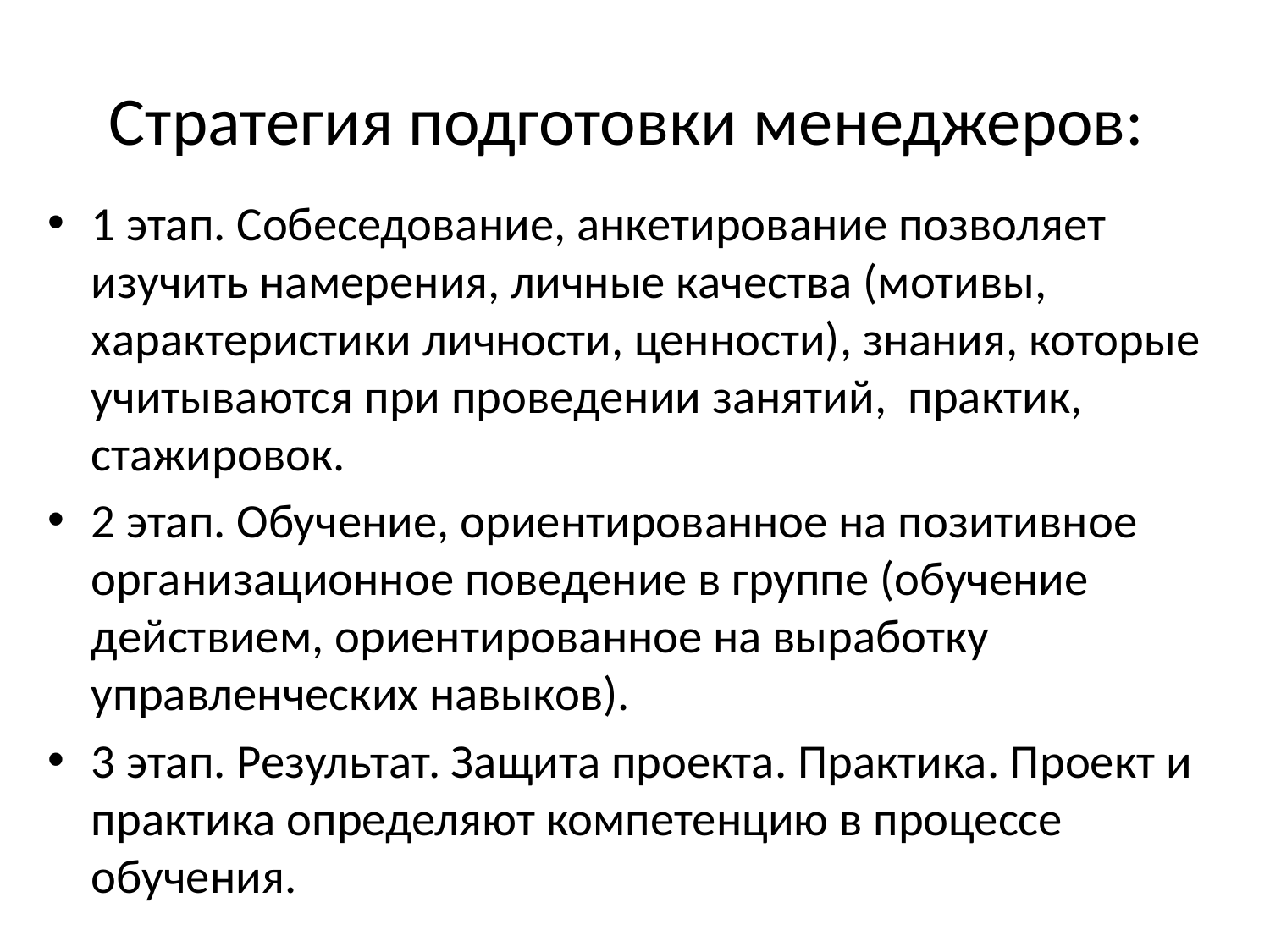

# Стратегия подготовки менеджеров:
1 этап. Собеседование, анкетирование позволяет изучить намерения, личные качества (мотивы, характеристики личности, ценности), знания, которые учитываются при проведении занятий,  практик, стажировок.
2 этап. Обучение, ориентированное на позитивное организационное поведение в группе (обучение действием, ориентированное на выработку управленческих навыков).
3 этап. Результат. Защита проекта. Практика. Проект и практика определяют компетенцию в процессе обучения.